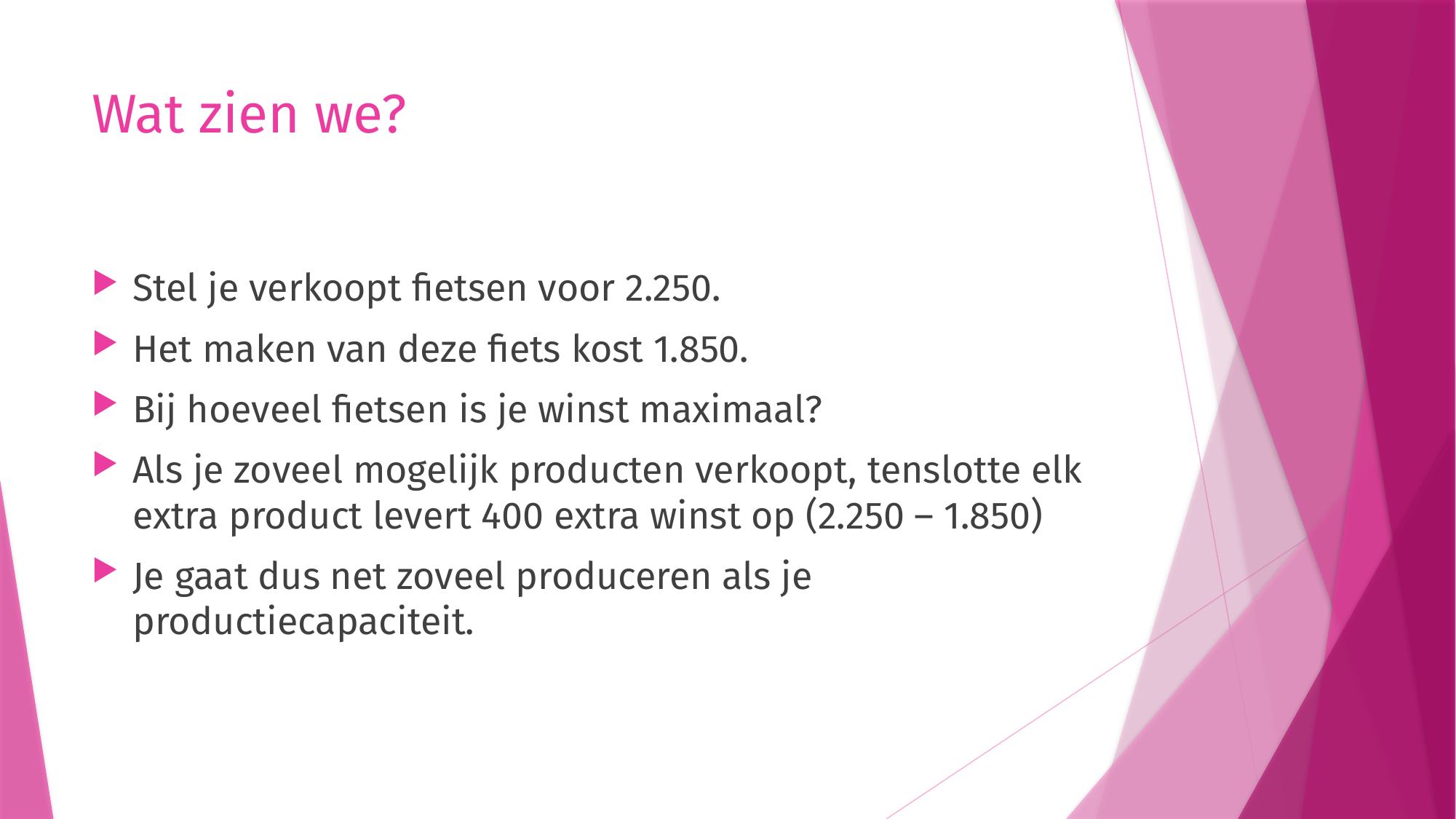

# Wat zien we?
Stel je verkoopt fietsen voor 2.250.
Het maken van deze fiets kost 1.850.
Bij hoeveel fietsen is je winst maximaal?
Als je zoveel mogelijk producten verkoopt, tenslotte elk extra product levert 400 extra winst op (2.250 – 1.850)
Je gaat dus net zoveel produceren als je productiecapaciteit.